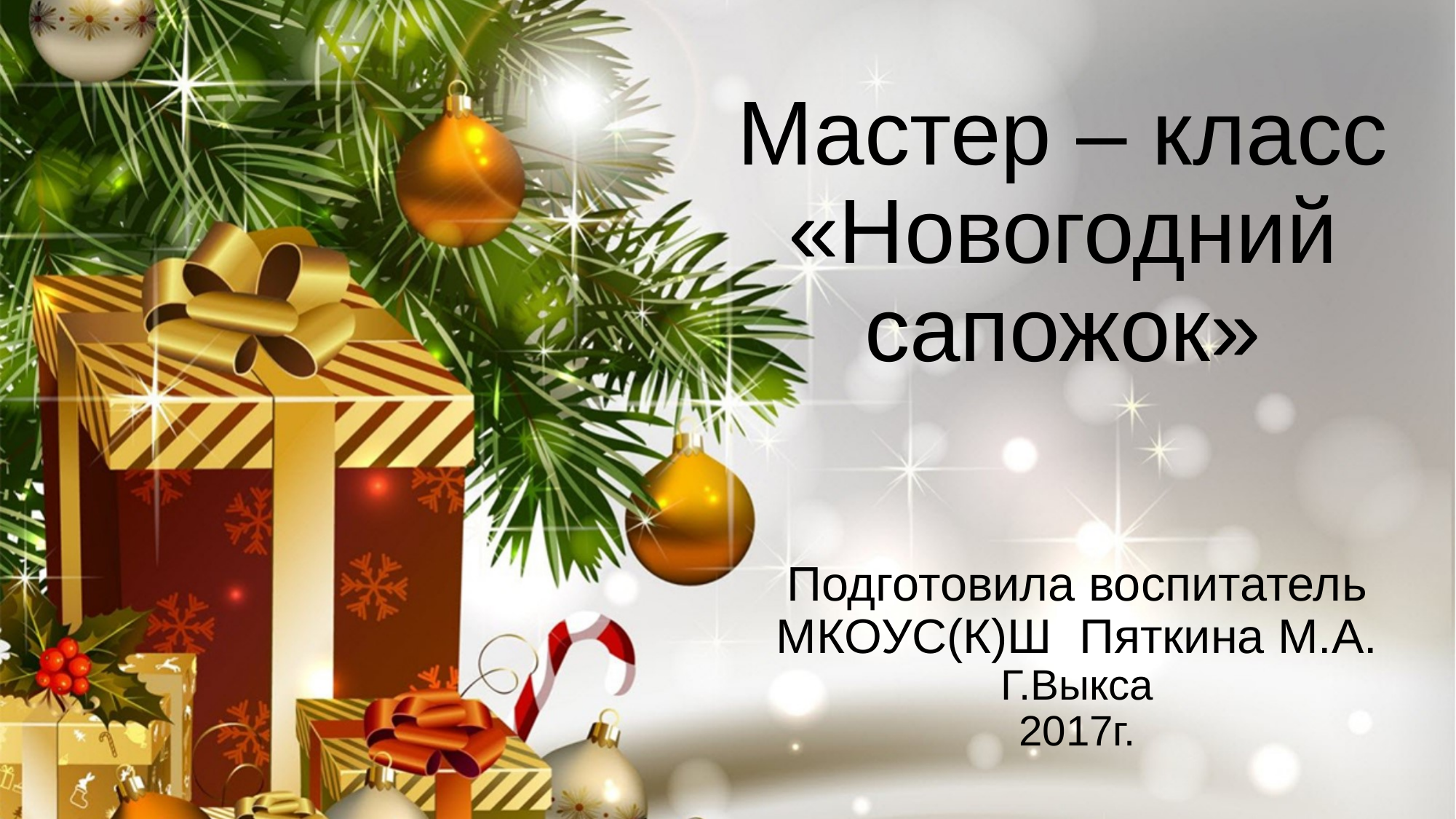

# Мастер – класс «Новогодний сапожок»
Подготовила воспитатель МКОУС(К)Ш  Пяткина М.А.
Г.Выкса
2017г.